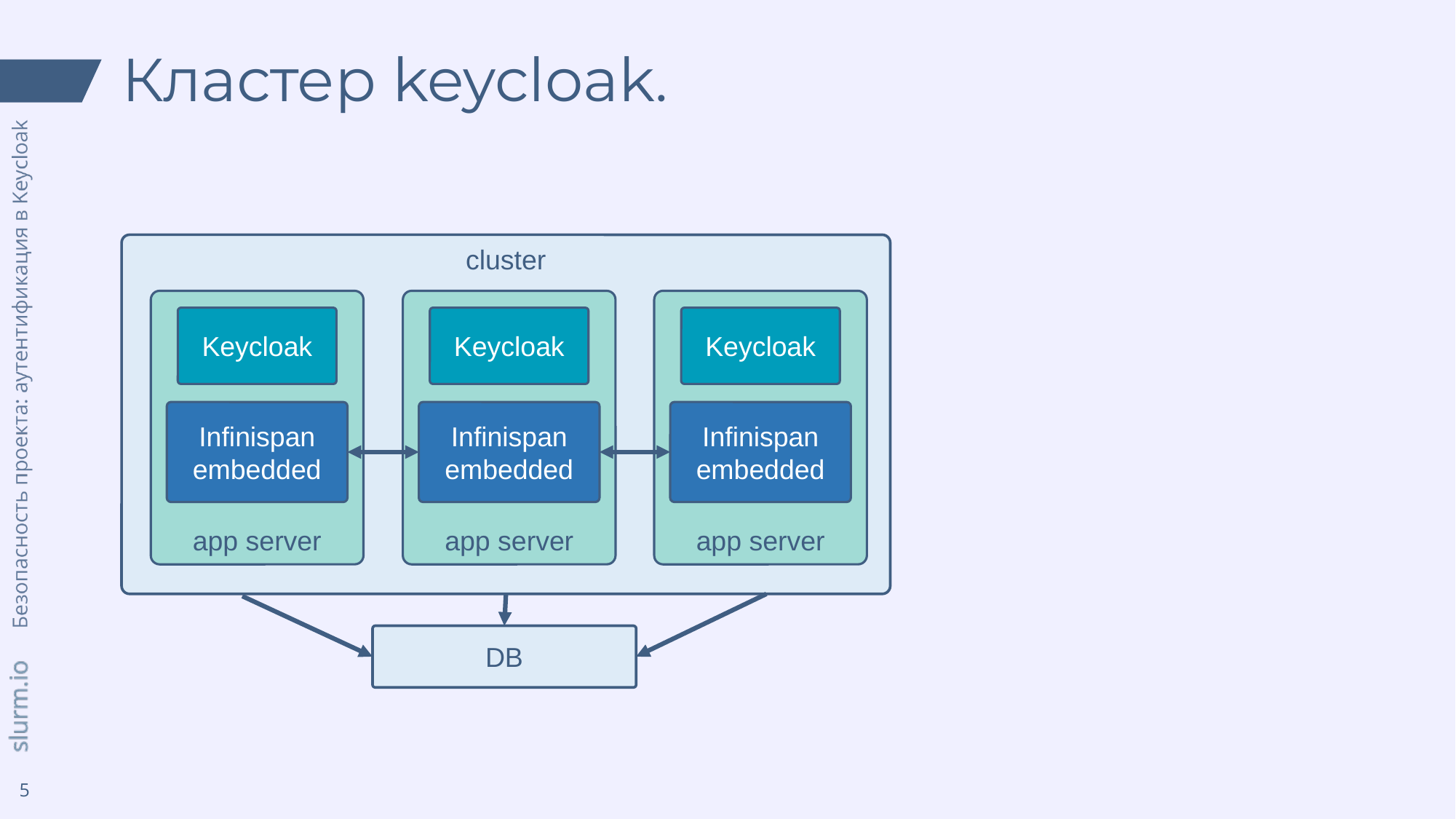

# Кластер keycloak.
cluster
app server
app server
app server
Keycloak
Keycloak
Keycloak
Infinispan embedded
Infinispan embedded
Infinispan embedded
DB